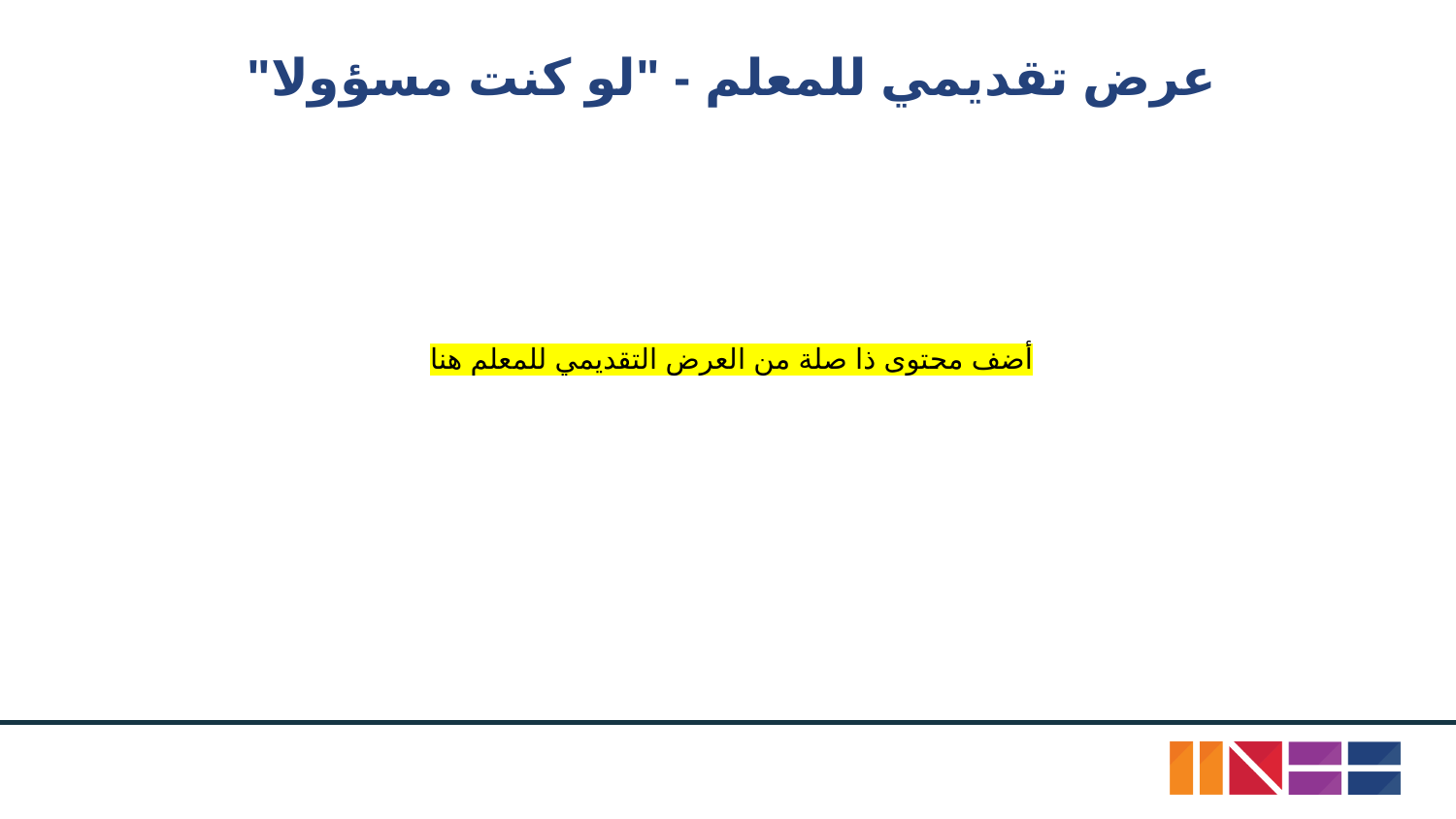

# عرض تقديمي للمعلم - "لو كنت مسؤولا"

أضف محتوى ذا صلة من العرض التقديمي للمعلم هنا